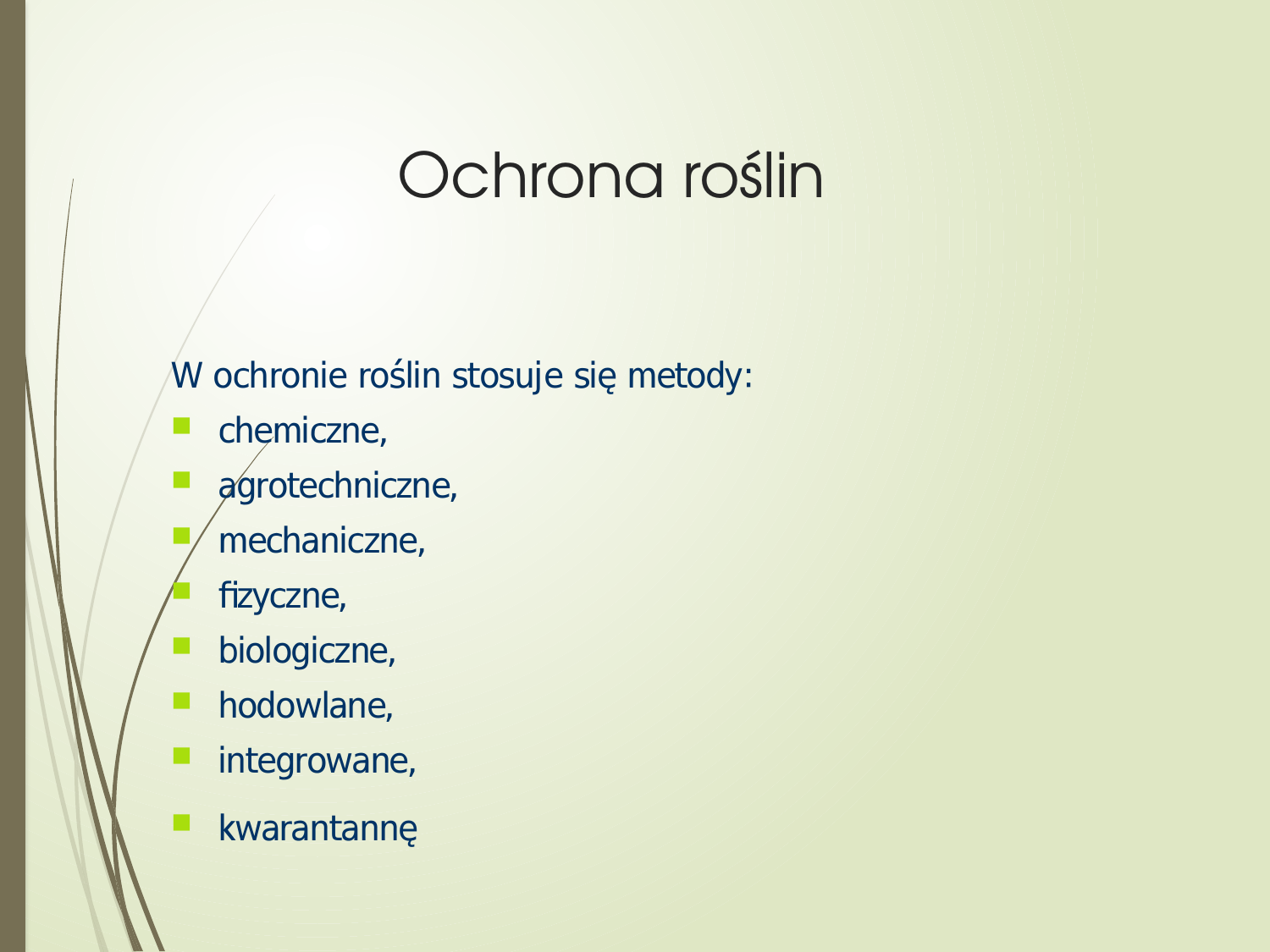

Ochrona roślin
W ochronie roślin stosuje się metody:
chemiczne,
agrotechniczne,
mechaniczne,
fizyczne,
biologiczne,
hodowlane,
integrowane,
kwarantannę